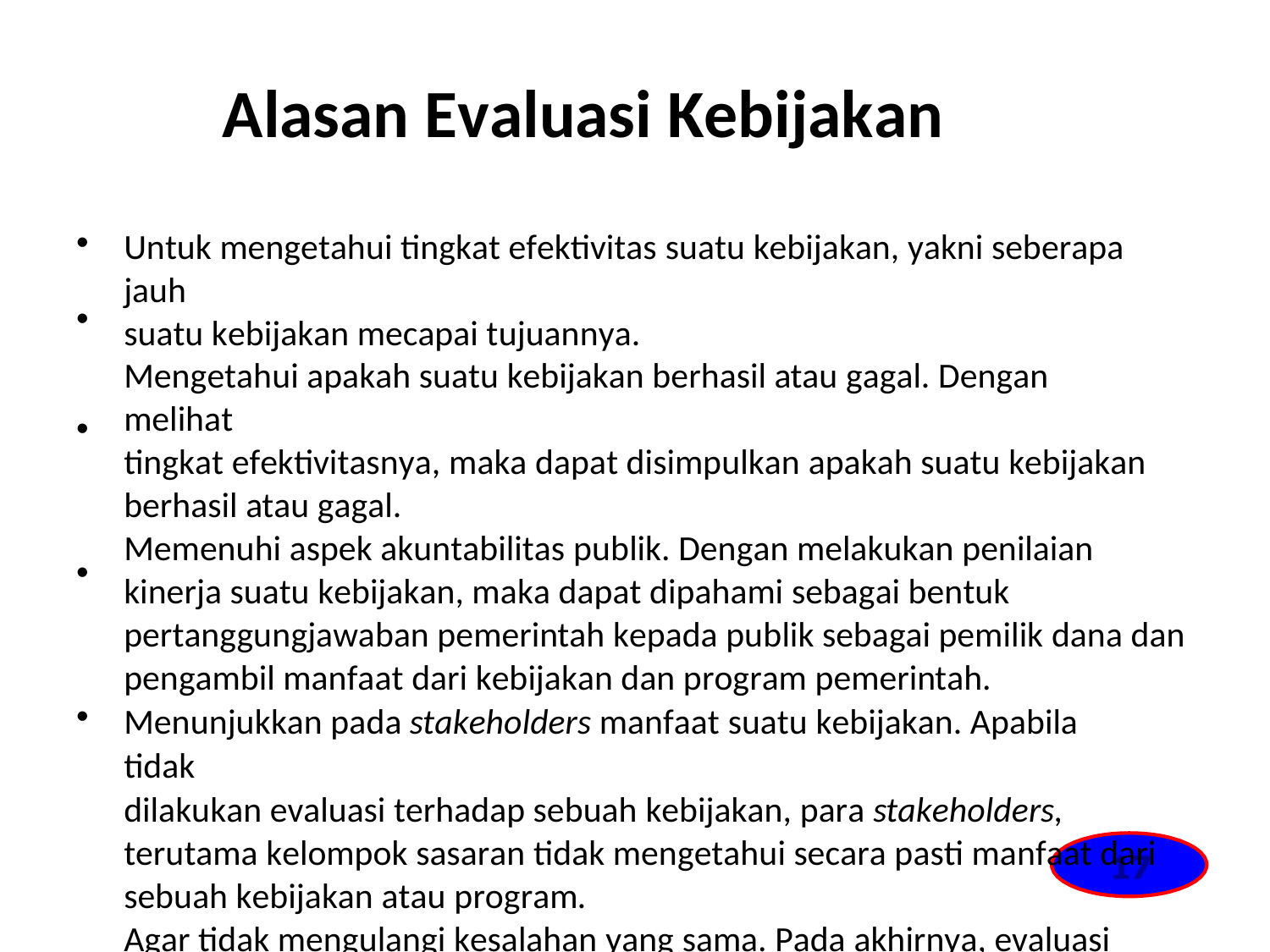

Alasan Evaluasi Kebijakan
Untuk mengetahui tingkat efektivitas suatu kebijakan, yakni seberapa jauh
suatu kebijakan mecapai tujuannya.
Mengetahui apakah suatu kebijakan berhasil atau gagal. Dengan melihat
tingkat efektivitasnya, maka dapat disimpulkan apakah suatu kebijakan
berhasil atau gagal.
Memenuhi aspek akuntabilitas publik. Dengan melakukan penilaian
kinerja suatu kebijakan, maka dapat dipahami sebagai bentuk
pertanggungjawaban pemerintah kepada publik sebagai pemilik dana dan
pengambil manfaat dari kebijakan dan program pemerintah.
Menunjukkan pada stakeholders manfaat suatu kebijakan. Apabila tidak
dilakukan evaluasi terhadap sebuah kebijakan, para stakeholders,
terutama kelompok sasaran tidak mengetahui secara pasti manfaat dari
sebuah kebijakan atau program.
Agar tidak mengulangi kesalahan yang sama. Pada akhirnya, evaluasi
kebijakan bermanfaat untuk memberikan masukan bagi proses
pengambilan kebijakan yang akan datang agar tidak mengulangi kesalahan
yang sama.
17
•
•
•
•
•